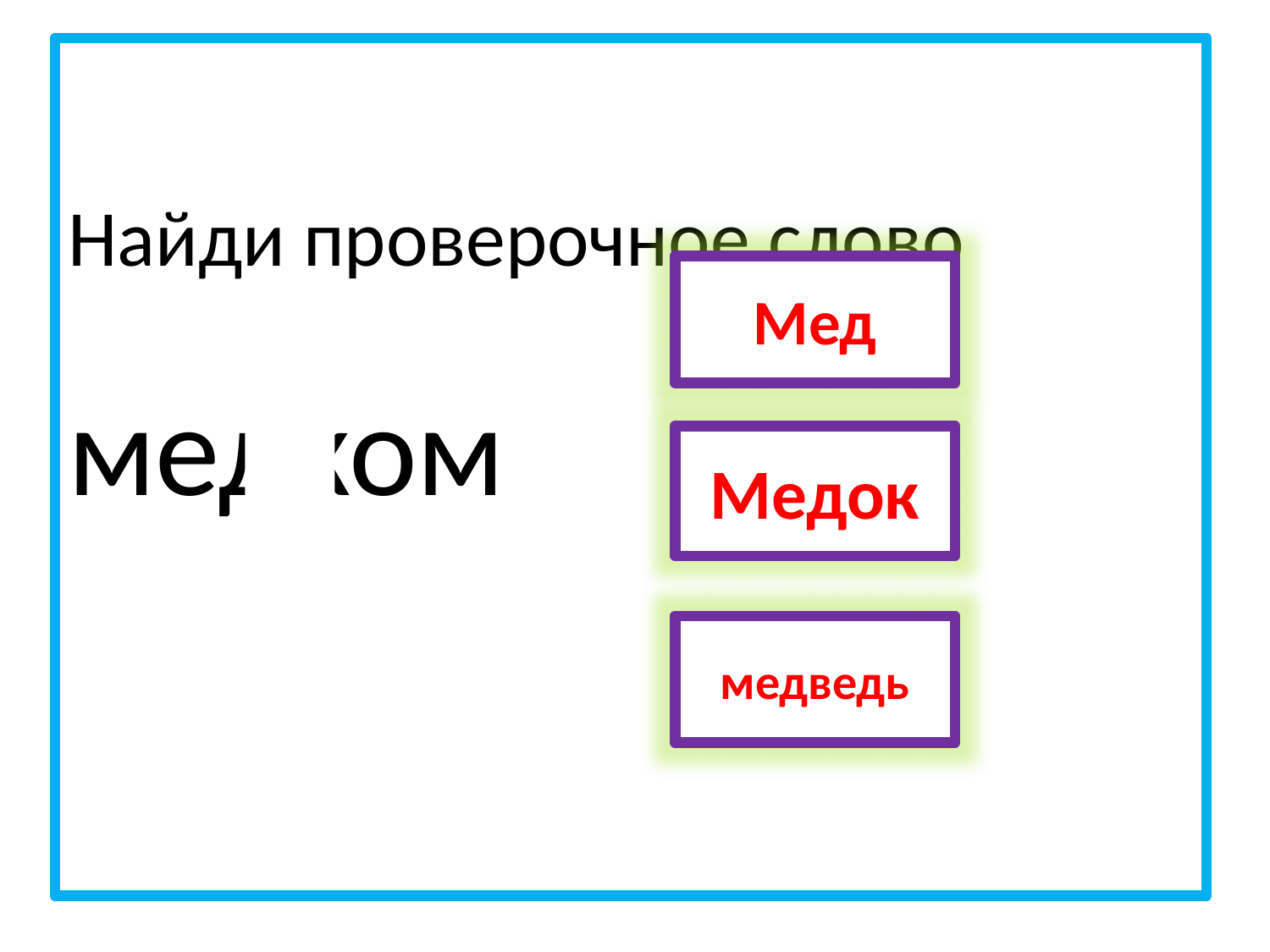

# Найди проверочное слово медком
Мед

Медок
медведь